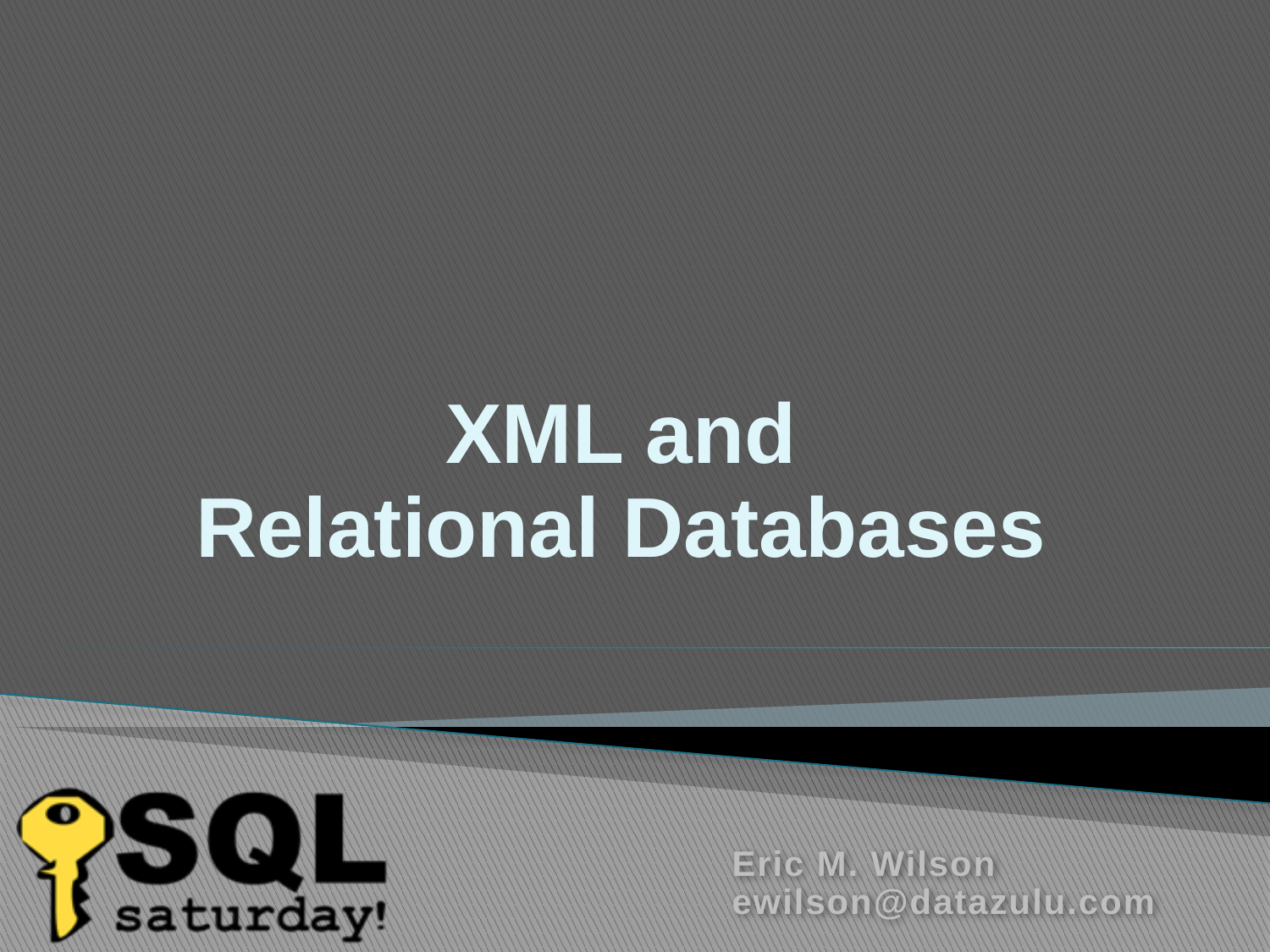

# XML and Relational Databases
Eric M. Wilson
ewilson@datazulu.com